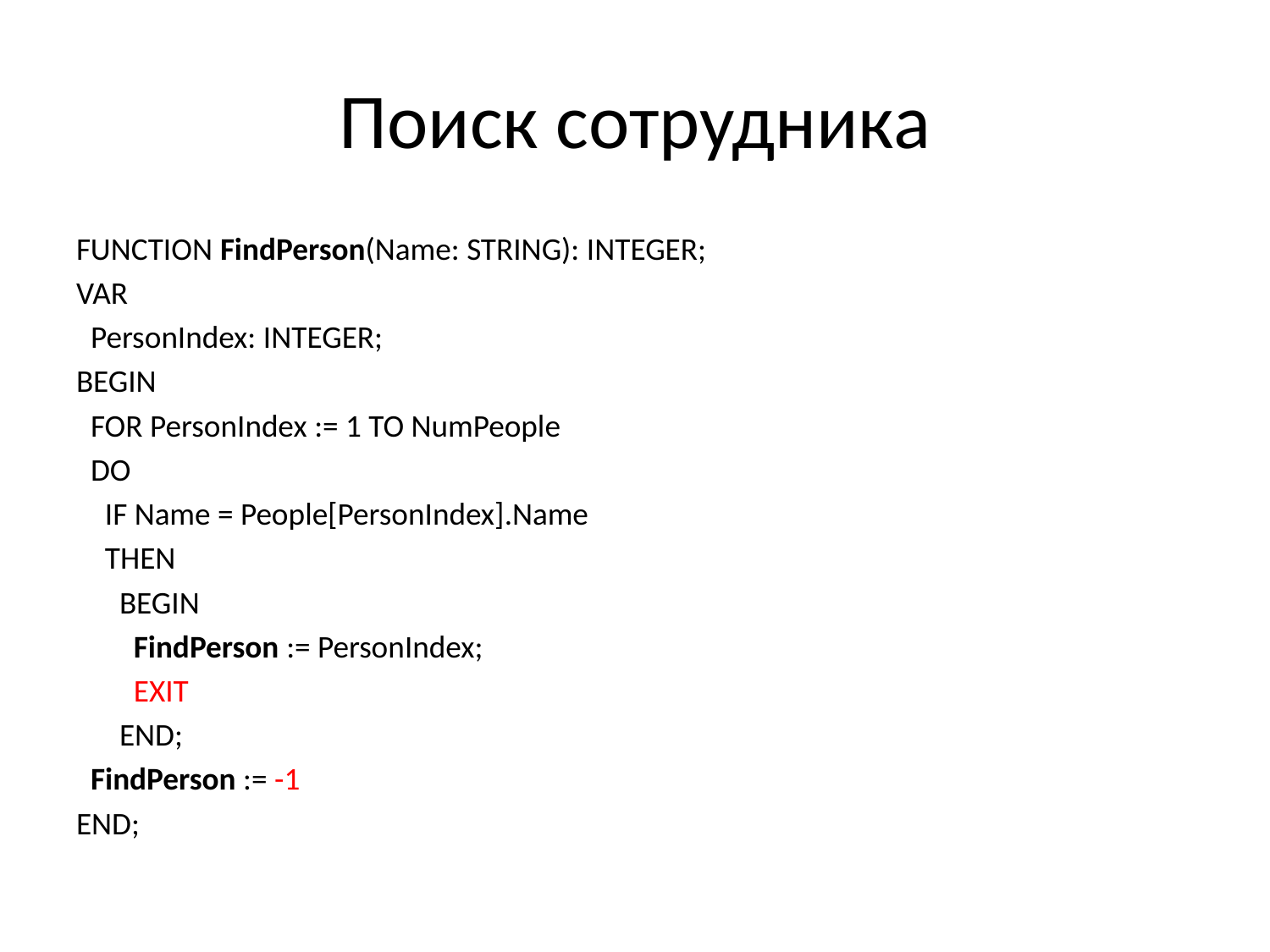

# Поиск сотрудника
FUNCTION FindPerson(Name: STRING): INTEGER;
VAR
  PersonIndex: INTEGER;
BEGIN
  FOR PersonIndex := 1 TO NumPeople
  DO
    IF Name = People[PersonIndex].Name
    THEN
      BEGIN
        FindPerson := PersonIndex;
        EXIT
      END;
  FindPerson := -1
END;